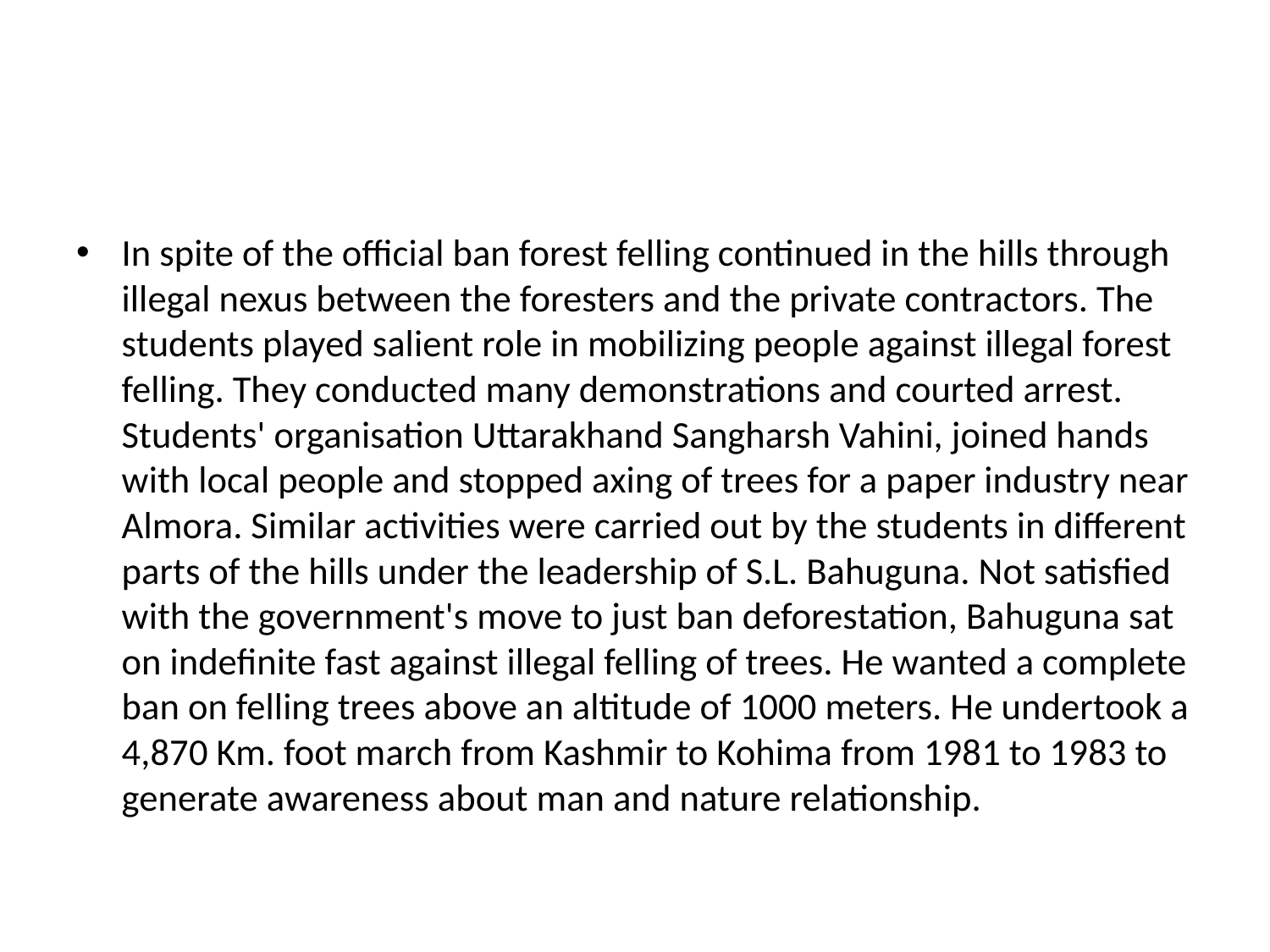

#
In spite of the official ban forest felling continued in the hills through illegal nexus between the foresters and the private contractors. The students played salient role in mobilizing people against illegal forest felling. They conducted many demonstrations and courted arrest. Students' organisation Uttarakhand Sangharsh Vahini, joined hands with local people and stopped axing of trees for a paper industry near Almora. Similar activities were carried out by the students in different parts of the hills under the leadership of S.L. Bahuguna. Not satisfied with the government's move to just ban deforestation, Bahuguna sat on indefinite fast against illegal felling of trees. He wanted a complete ban on felling trees above an altitude of 1000 meters. He undertook a 4,870 Km. foot march from Kashmir to Kohima from 1981 to 1983 to generate awareness about man and nature relationship.